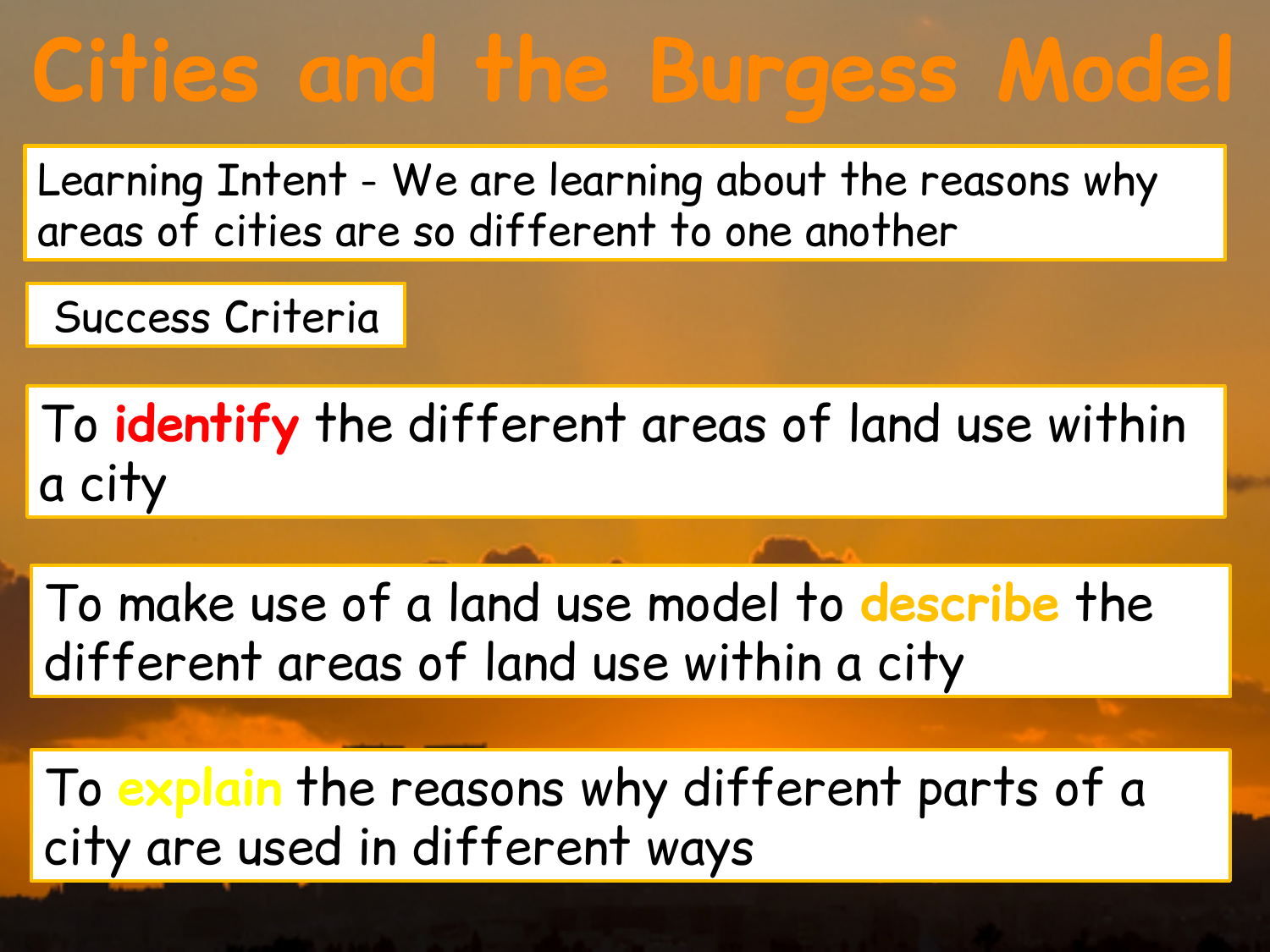

Cities and the Burgess Model
Learning Intent - We are learning about the reasons why areas of cities are so different to one another
Success Criteria
To identify the different areas of land use within a city
To make use of a land use model to describe the different areas of land use within a city
To explain the reasons why different parts of a city are used in different ways